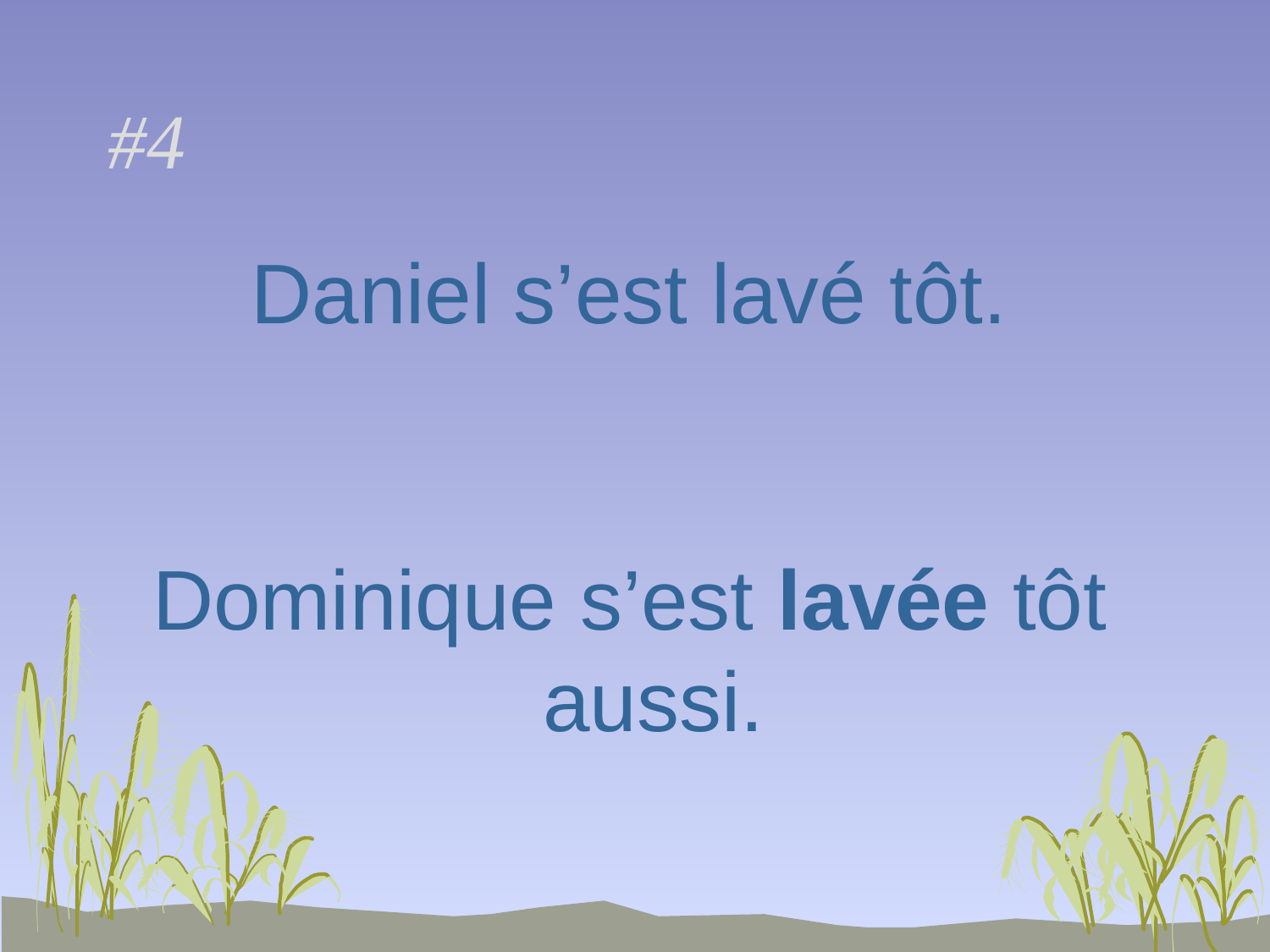

# #4
Daniel s’est lavé tôt.

Dominique s’est lavée tôt aussi.